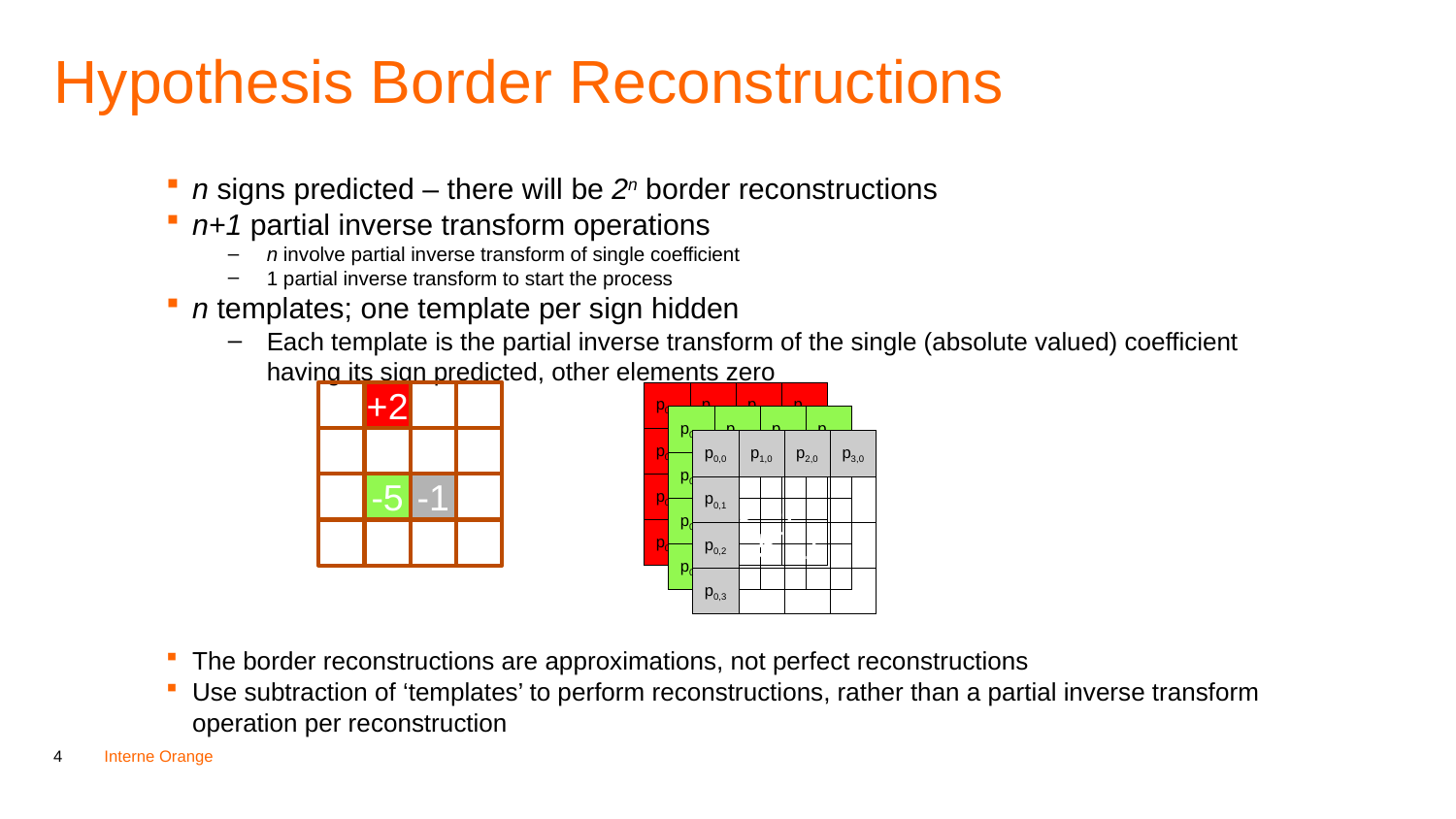

Hypothesis Border Reconstructions
n signs predicted – there will be 2n border reconstructions
n+1 partial inverse transform operations
n involve partial inverse transform of single coefficient
1 partial inverse transform to start the process
n templates; one template per sign hidden
Each template is the partial inverse transform of the single (absolute valued) coefficient having its sign predicted, other elements zero

The border reconstructions are approximations, not perfect reconstructions
Use subtraction of ‘templates’ to perform reconstructions, rather than a partial inverse transform operation per reconstruction

+2

-5
-1

p0,0
p1,0
p2,0
p3,0

p0,0
p1,0
p2,0
p3,0
p0,1

p0,2
-5
-1

p0,3

p0,1

p0,0
p1,0
p2,0
p3,0
p0,2
-5
-1

p0,1

p0,3

p0,2
-5
-1

p0,3